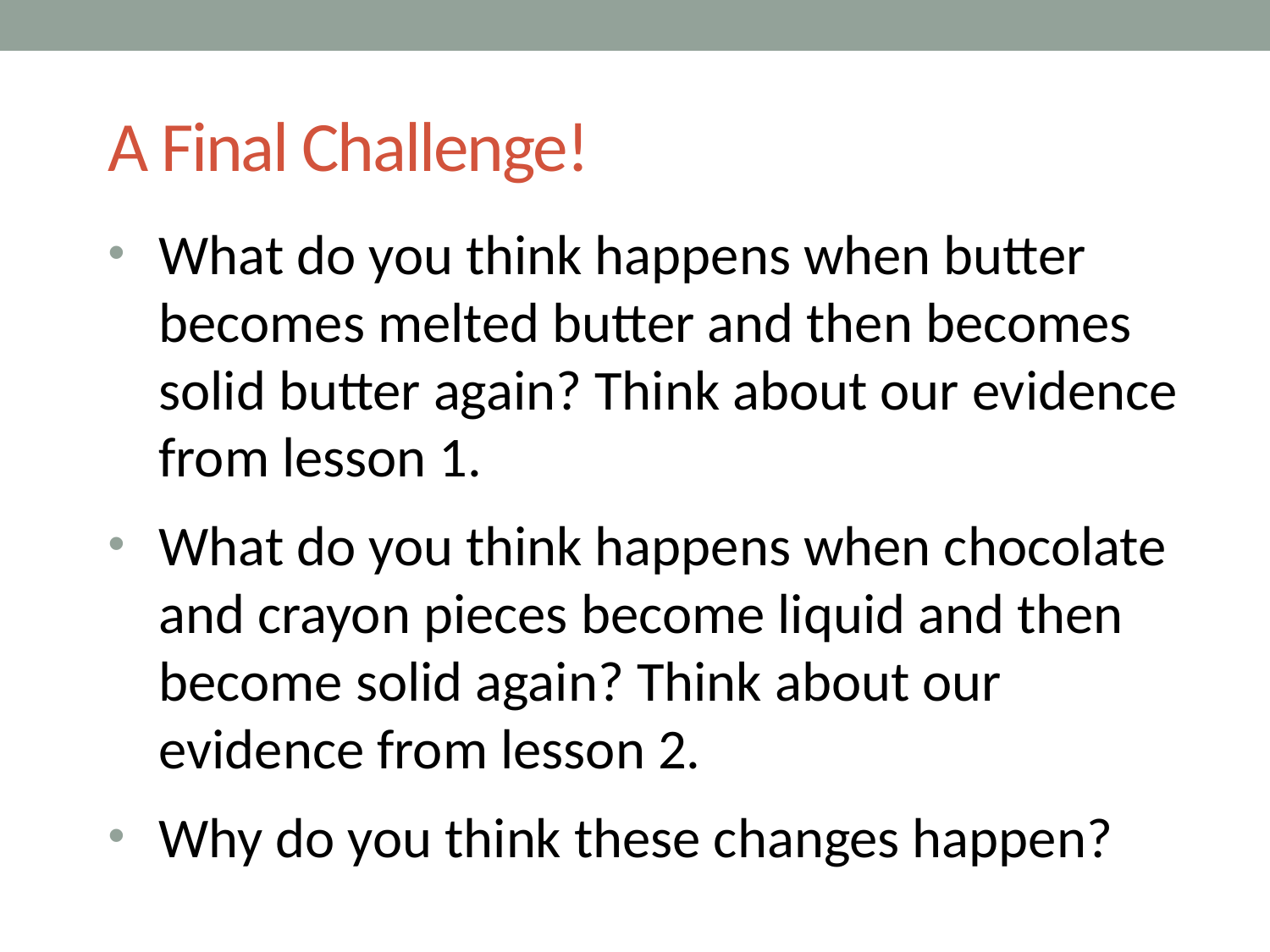

# A Final Challenge!
What do you think happens when butter becomes melted butter and then becomes solid butter again? Think about our evidence from lesson 1.
What do you think happens when chocolate and crayon pieces become liquid and then become solid again? Think about our evidence from lesson 2.
Why do you think these changes happen?